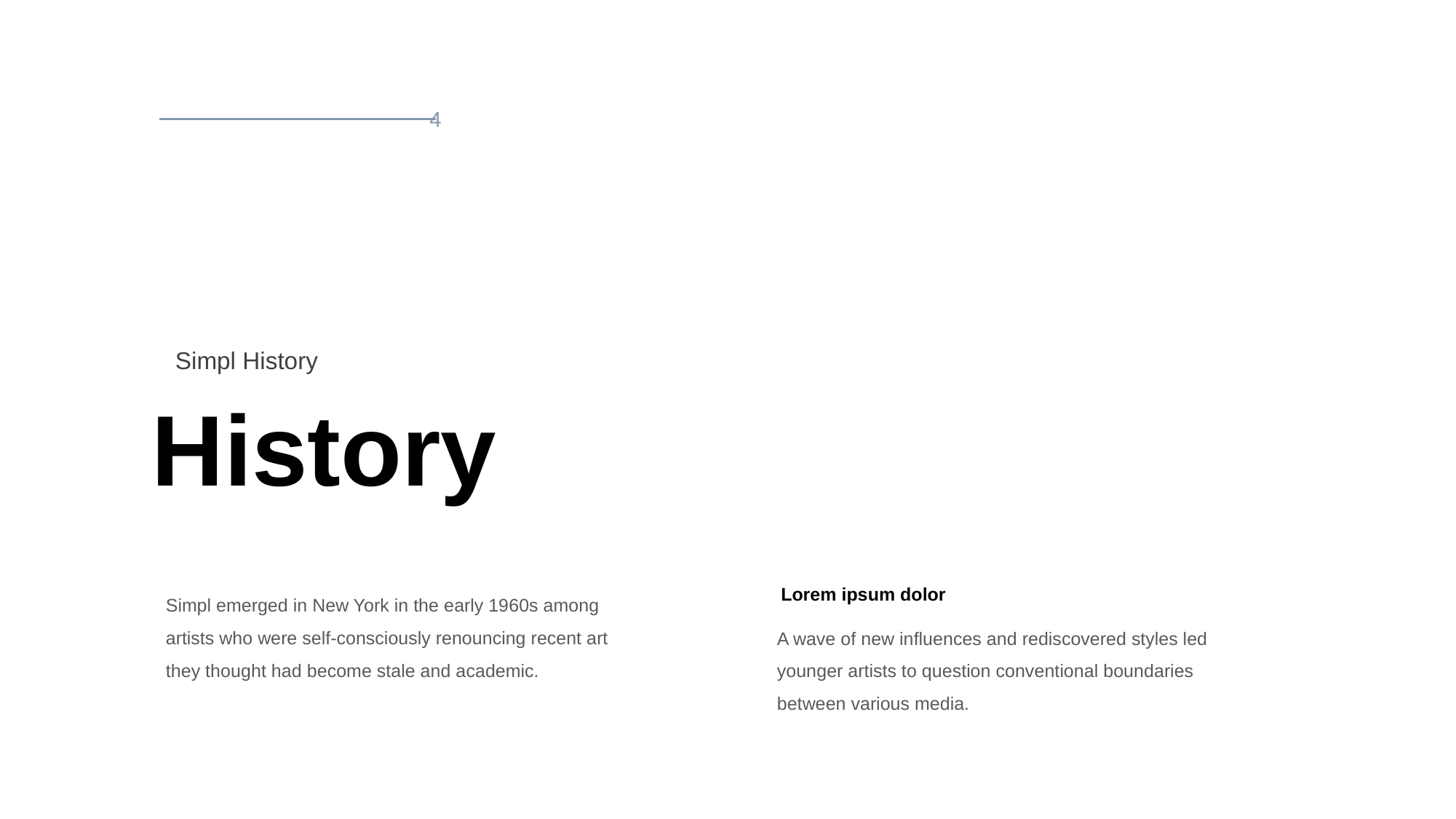

4

Simpl History
History
Simpl emerged in New York in the early 1960s among artists who were self-consciously renouncing recent art they thought had become stale and academic.
Lorem ipsum dolor
A wave of new influences and rediscovered styles led younger artists to question conventional boundaries between various media.